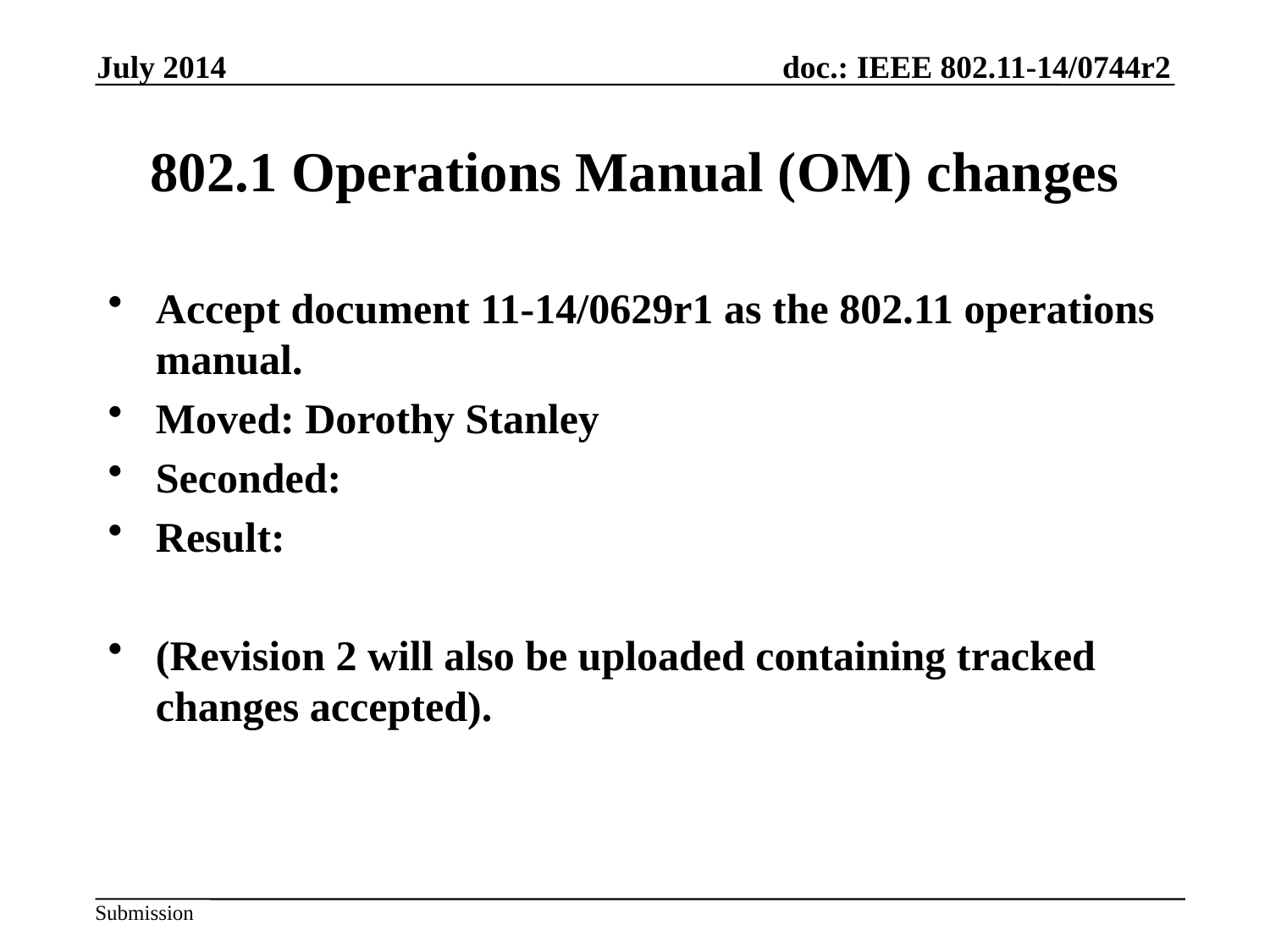

July 2014
# 802.1 Operations Manual (OM) changes
Accept document 11-14/0629r1 as the 802.11 operations manual.
Moved: Dorothy Stanley
Seconded:
Result:

(Revision 2 will also be uploaded containing tracked changes accepted).